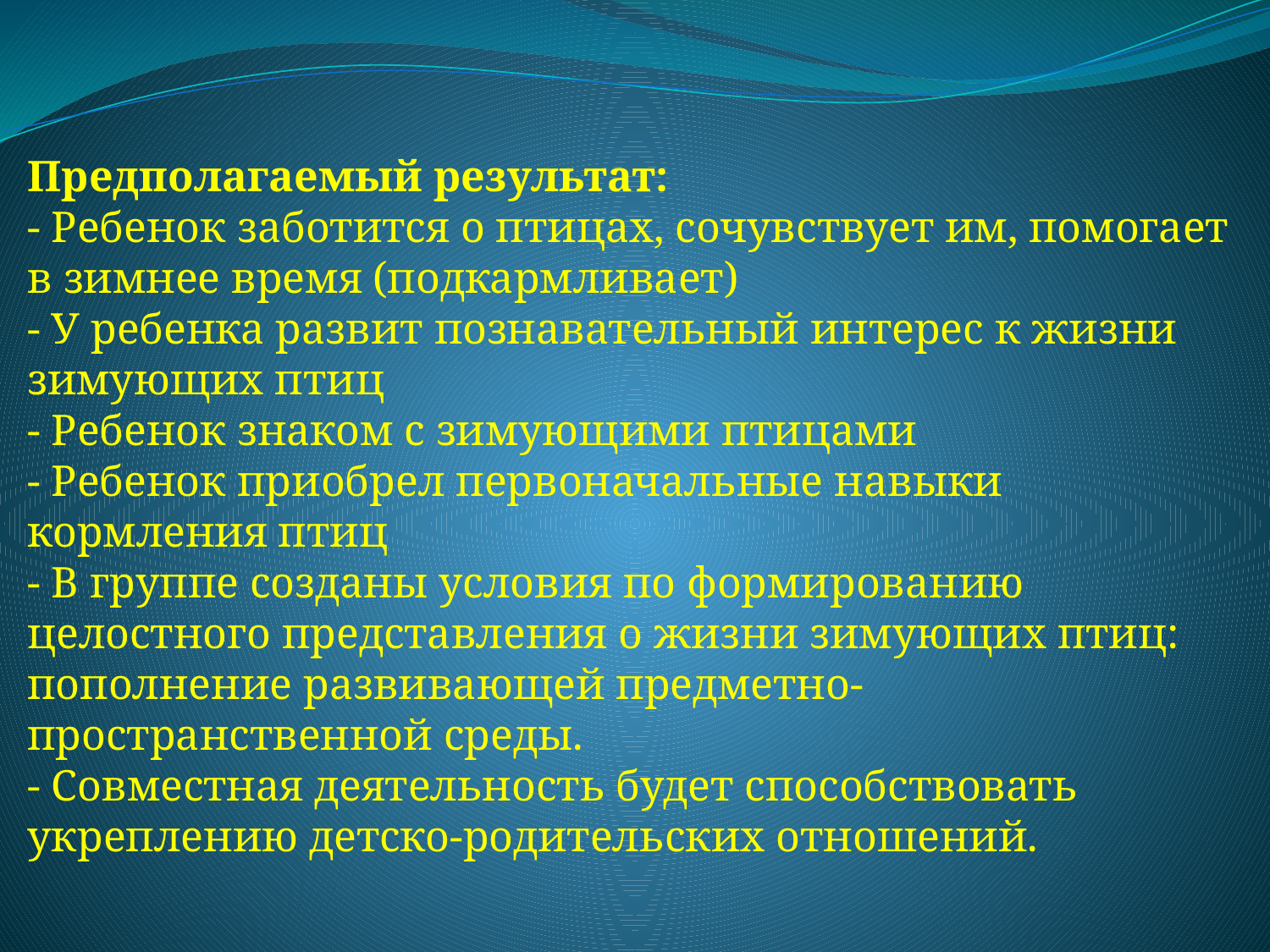

Предполагаемый результат:
- Ребенок заботится о птицах, сочувствует им, помогает в зимнее время (подкармливает)
- У ребенка развит познавательный интерес к жизни зимующих птиц
- Ребенок знаком с зимующими птицами
- Ребенок приобрел первоначальные навыки кормления птиц
- В группе созданы условия по формированию целостного представления о жизни зимующих птиц: пополнение развивающей предметно-пространственной среды.
- Совместная деятельность будет способствовать укреплению детско-родительских отношений.